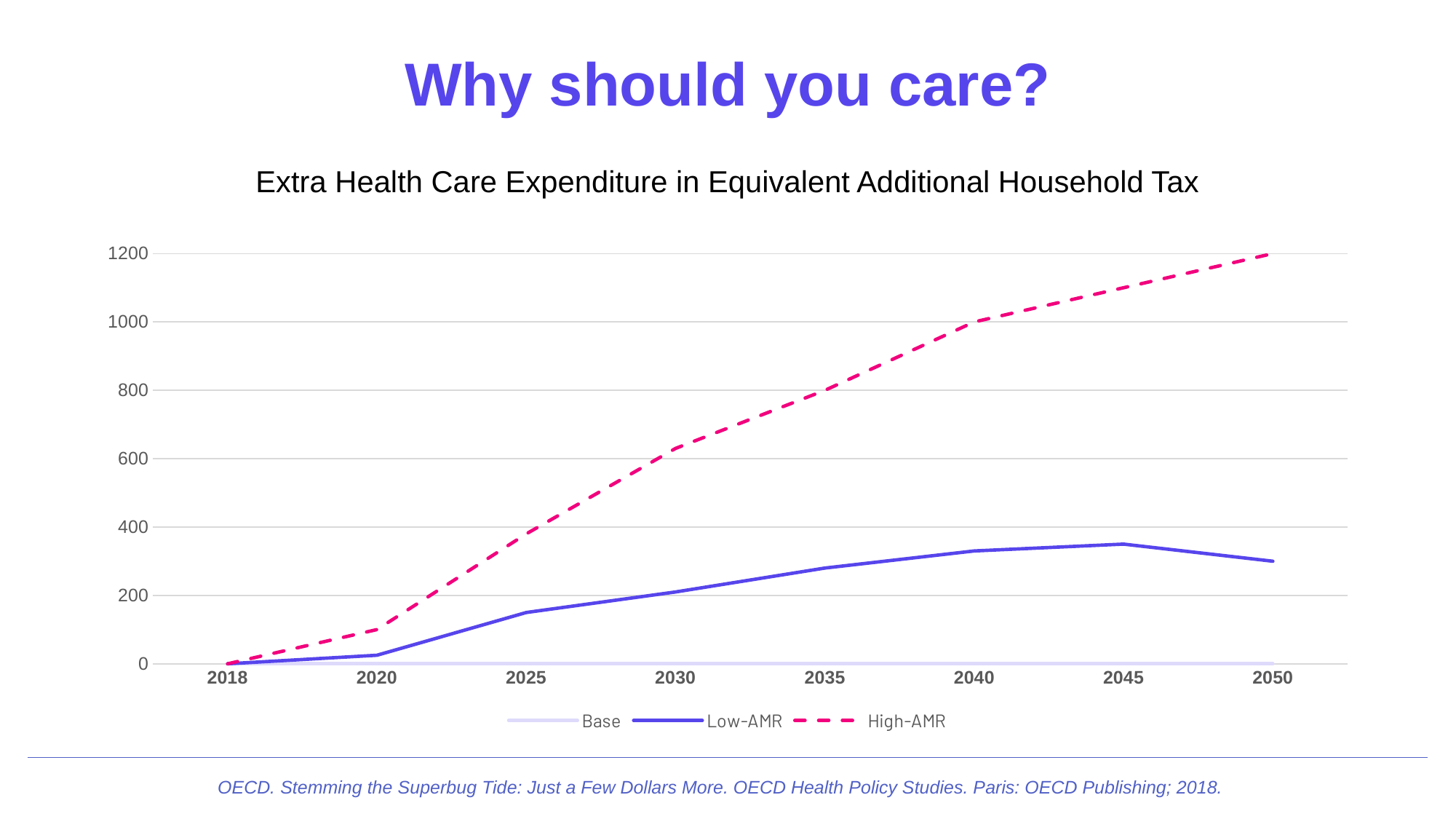

Why should you care?
Extra Health Care Expenditure in Equivalent Additional Household Tax

### Chart

| Category | Base | Low-AMR | High-AMR |
|---|---|---|---|
| 2018 | 0.0 | 0.0 | 0.0 |
| 2020 | 0.0 | 25.0 | 100.0 |
| 2025 | 0.0 | 150.0 | 380.0 |
| 2030 | 0.0 | 210.0 | 630.0 |
| 2035 | 0.0 | 280.0 | 800.0 |
| 2040 | 0.0 | 330.0 | 1000.0 |
| 2045 | 0.0 | 350.0 | 1100.0 |
| 2050 | 0.0 | 300.0 | 1200.0 |
OECD. Stemming the Superbug Tide: Just a Few Dollars More. OECD Health Policy Studies. Paris: OECD Publishing; 2018.